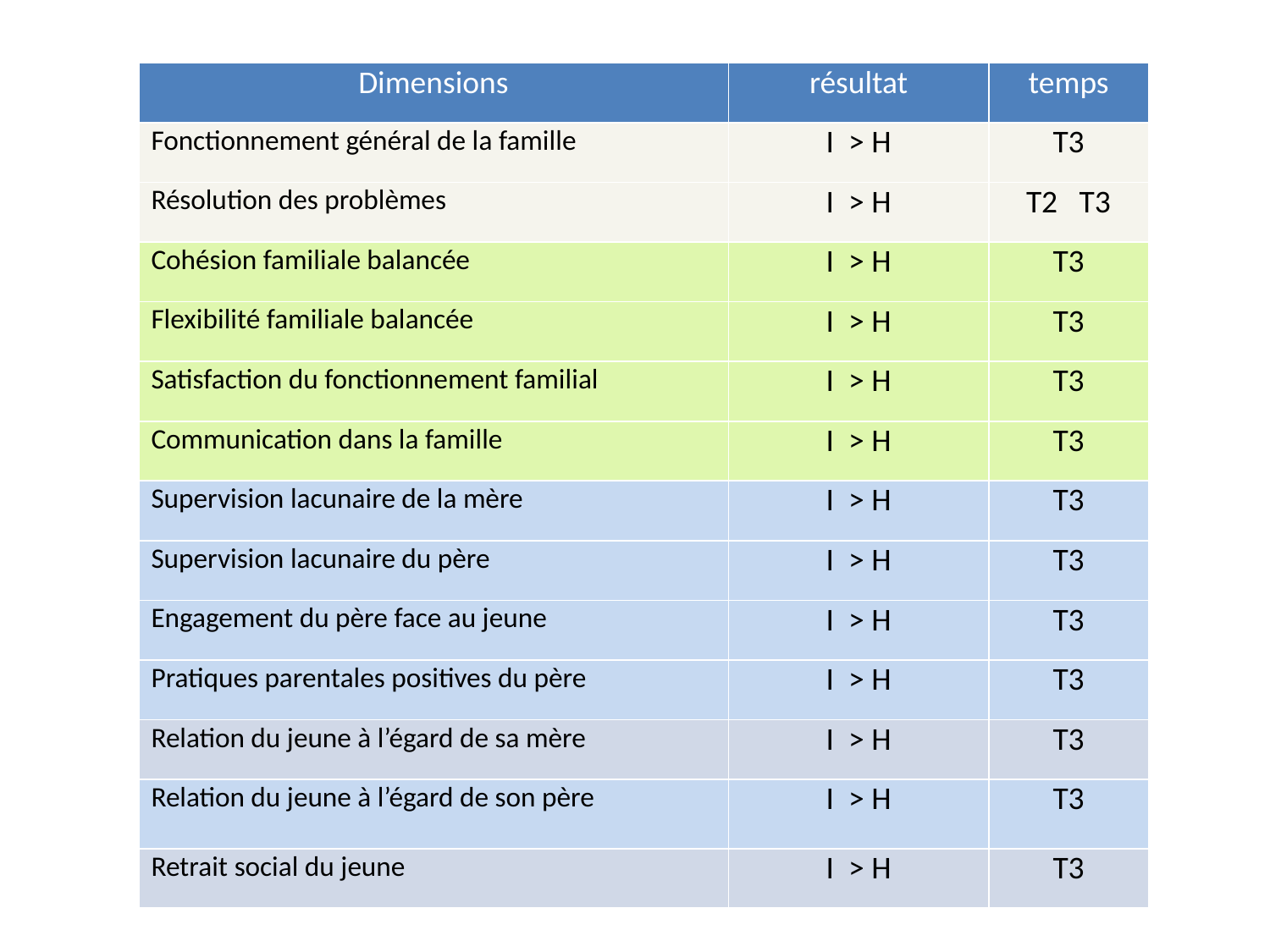

| Dimensions | résultat | temps |
| --- | --- | --- |
| Fonctionnement général de la famille | I > H | T3 |
| Résolution des problèmes | I > H | T2 T3 |
| Cohésion familiale balancée | I > H | T3 |
| Flexibilité familiale balancée | I > H | T3 |
| Satisfaction du fonctionnement familial | I > H | T3 |
| Communication dans la famille | I > H | T3 |
| Supervision lacunaire de la mère | I > H | T3 |
| Supervision lacunaire du père | I > H | T3 |
| Engagement du père face au jeune | I > H | T3 |
| Pratiques parentales positives du père | I > H | T3 |
| Relation du jeune à l’égard de sa mère | I > H | T3 |
| Relation du jeune à l’égard de son père | I > H | T3 |
| Retrait social du jeune | I > H | T3 |